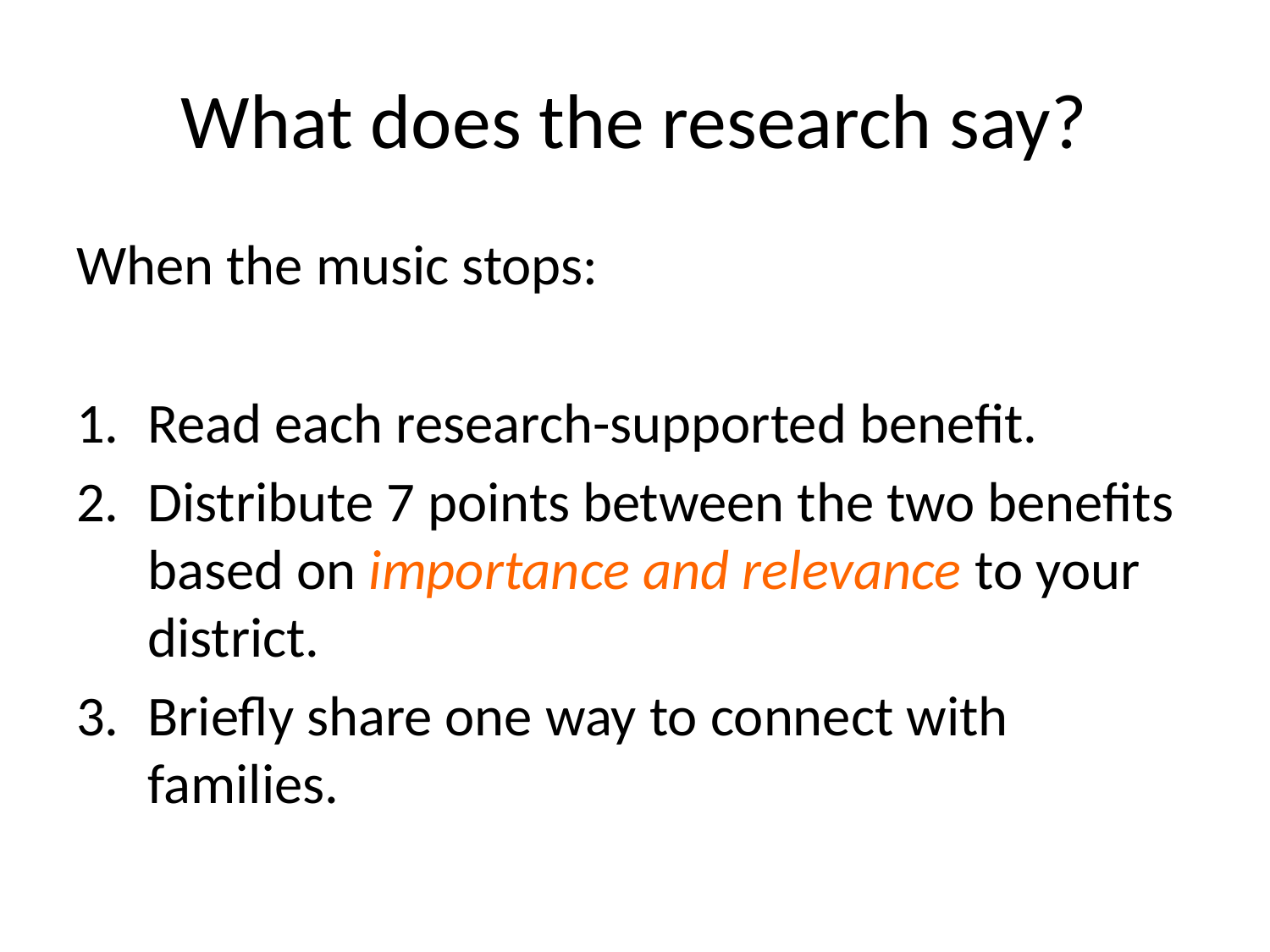

# What does the research say?
When the music stops:

Read each research-supported benefit.
Distribute 7 points between the two benefits based on importance and relevance to your district.
Briefly share one way to connect with families.